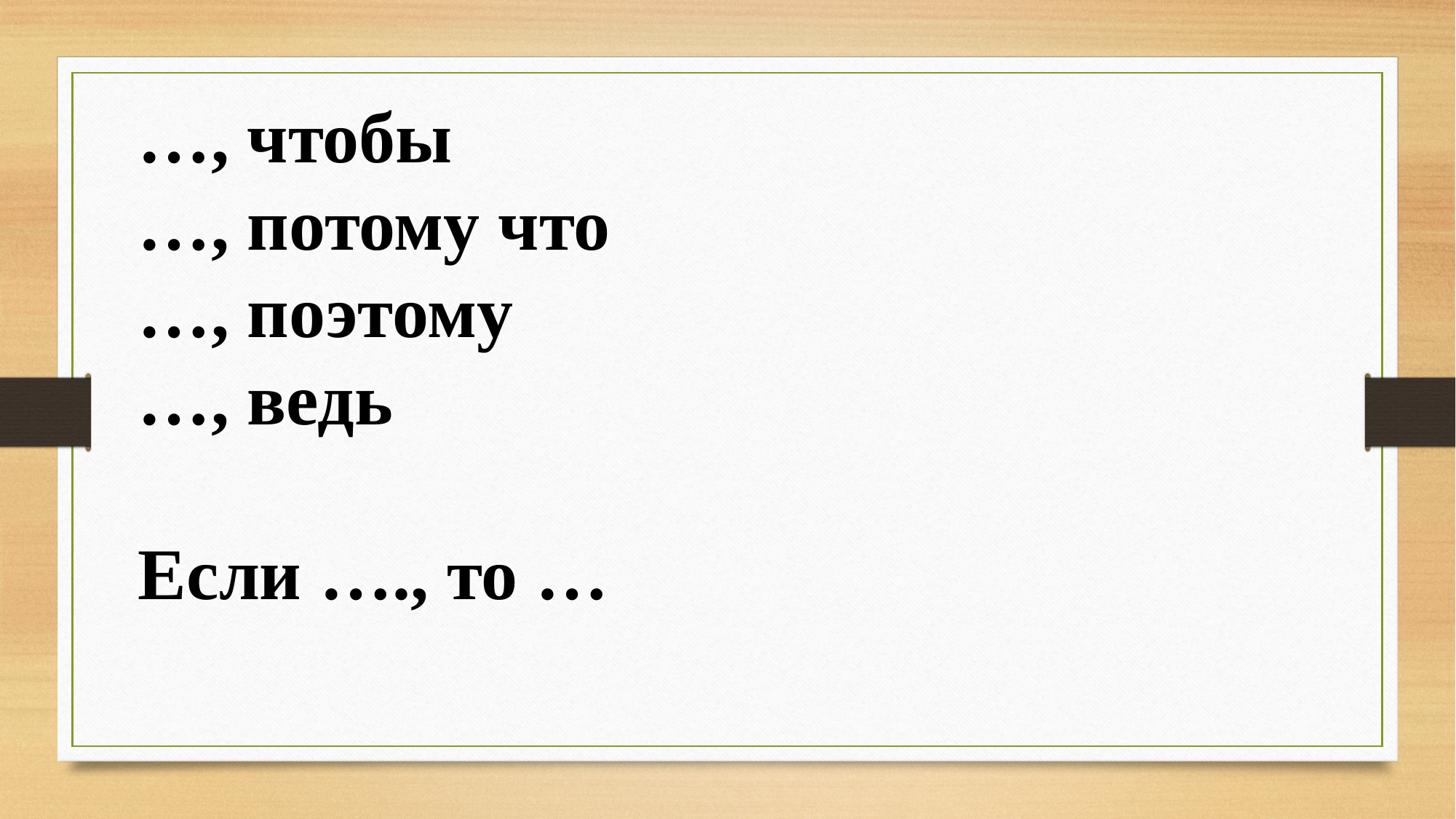

…, чтобы
…, потому что
…, поэтому
…, ведь

Если …., то …